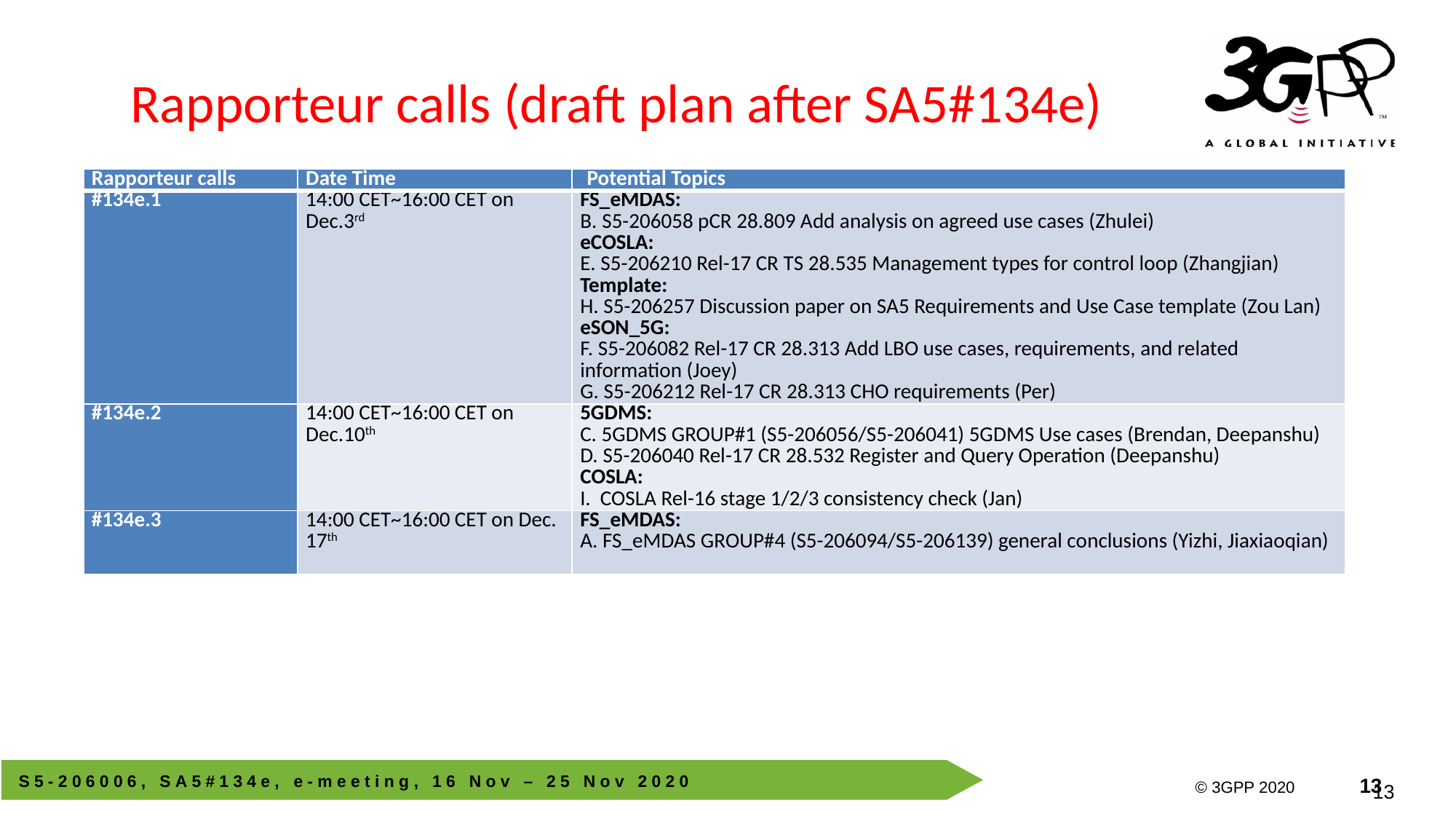

# Rapporteur calls (draft plan after SA5#134e)
| Rapporteur calls | Date Time | Potential Topics |
| --- | --- | --- |
| #134e.1 | 14:00 CET~16:00 CET on Dec.3rd | FS\_eMDAS: B. S5-206058 pCR 28.809 Add analysis on agreed use cases (Zhulei) eCOSLA: E. S5-206210 Rel-17 CR TS 28.535 Management types for control loop (Zhangjian) Template: H. S5-206257 Discussion paper on SA5 Requirements and Use Case template (Zou Lan) eSON\_5G: F. S5-206082 Rel-17 CR 28.313 Add LBO use cases, requirements, and related information (Joey) G. S5-206212 Rel-17 CR 28.313 CHO requirements (Per) |
| #134e.2 | 14:00 CET~16:00 CET on Dec.10th | 5GDMS: C. 5GDMS GROUP#1 (S5-206056/S5-206041) 5GDMS Use cases (Brendan, Deepanshu) D. S5-206040 Rel-17 CR 28.532 Register and Query Operation (Deepanshu) COSLA: I. COSLA Rel-16 stage 1/2/3 consistency check (Jan) |
| #134e.3 | 14:00 CET~16:00 CET on Dec. 17th | FS\_eMDAS: A. FS\_eMDAS GROUP#4 (S5-206094/S5-206139) general conclusions (Yizhi, Jiaxiaoqian) |
13